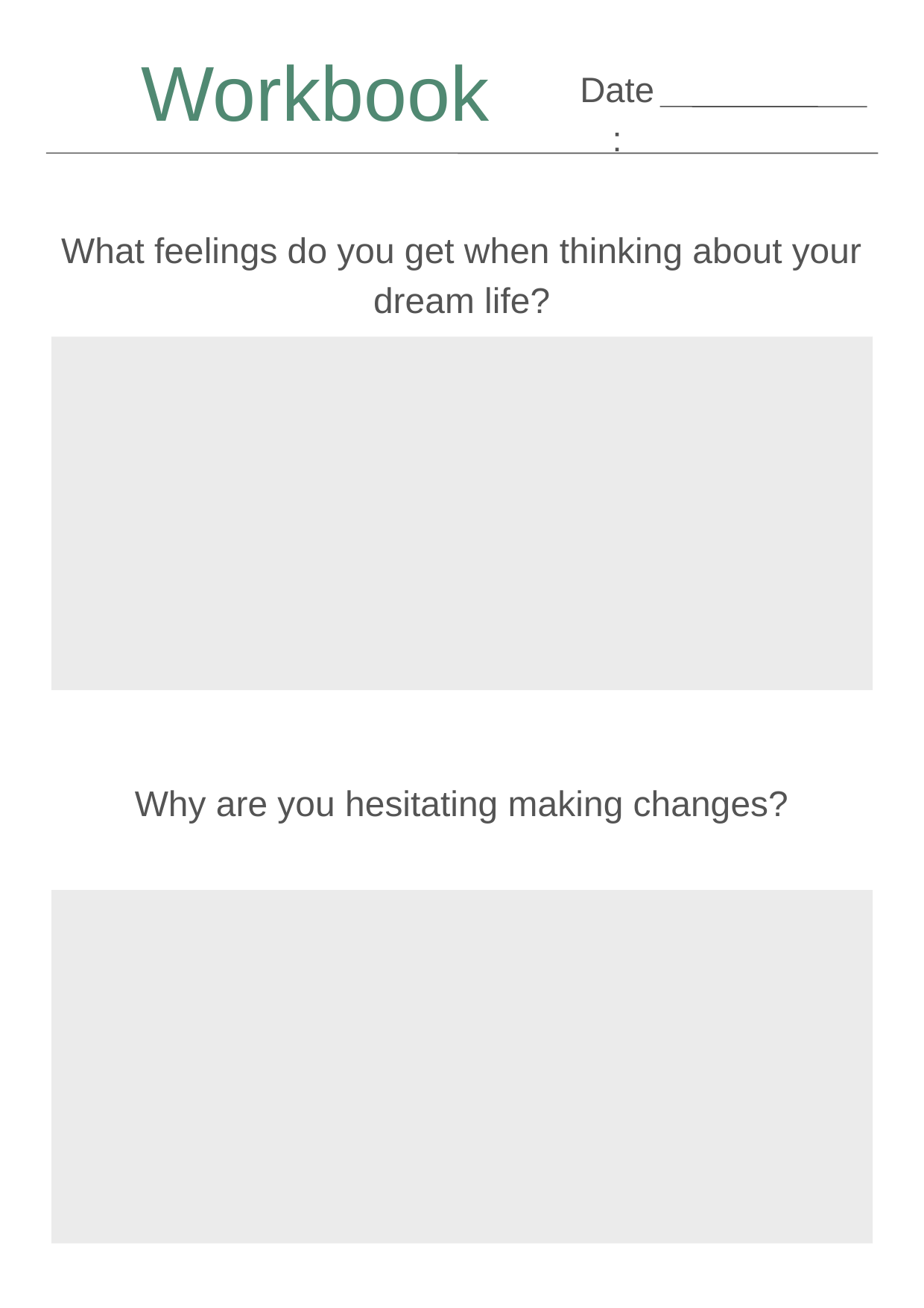

Workbook
Date:

What feelings do you get when thinking about your dream life?

Why are you hesitating making changes?